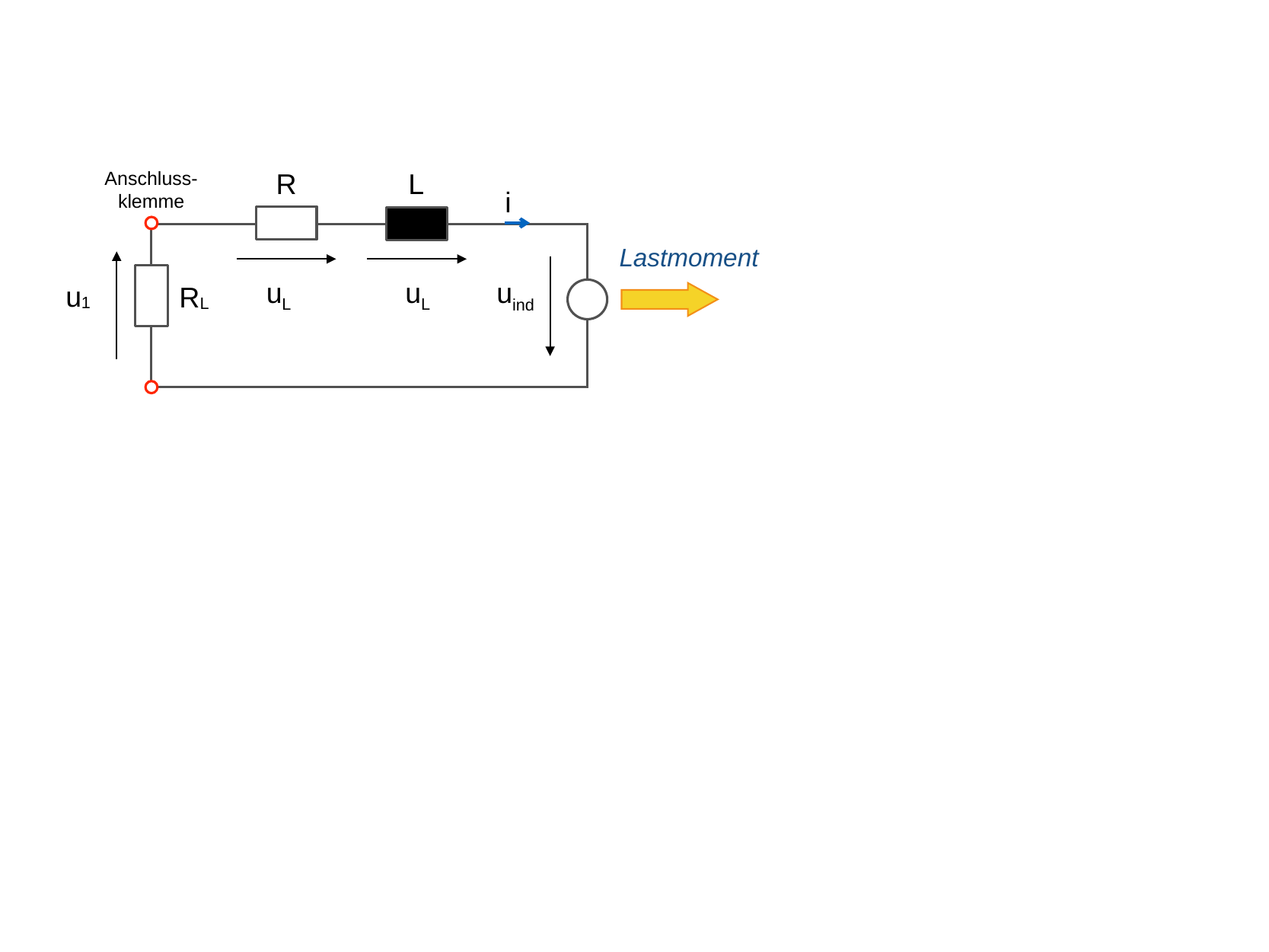

R
L
Anschluss-klemme
i

Lastmoment

uL
uL
uind
u1
RL